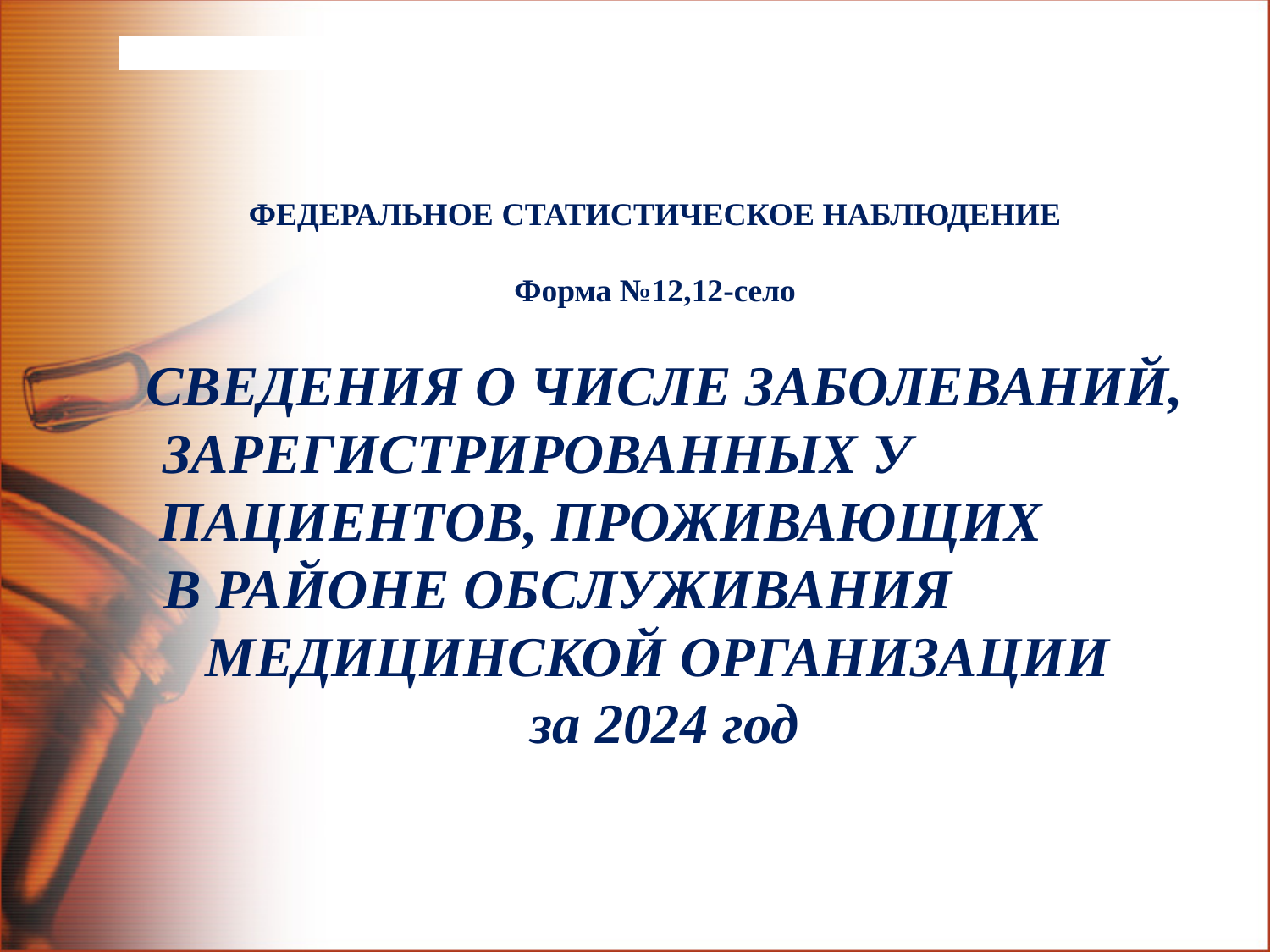

ФЕДЕРАЛЬНОЕ CТАТИСТИЧЕСКОЕ НАБЛЮДЕНИЕ
Форма №12,12-cело

СВЕДЕНИЯ О ЧИСЛЕ ЗАБОЛЕВАНИЙ, ЗАРЕГИСТРИРОВАННЫХ У                   ПАЦИЕНТОВ, ПРОЖИВАЮЩИХ          В РАЙОНЕ ОБСЛУЖИВАНИЯ                МЕДИЦИНСКОЙ ОРГАНИЗАЦИИ
за 2024 год